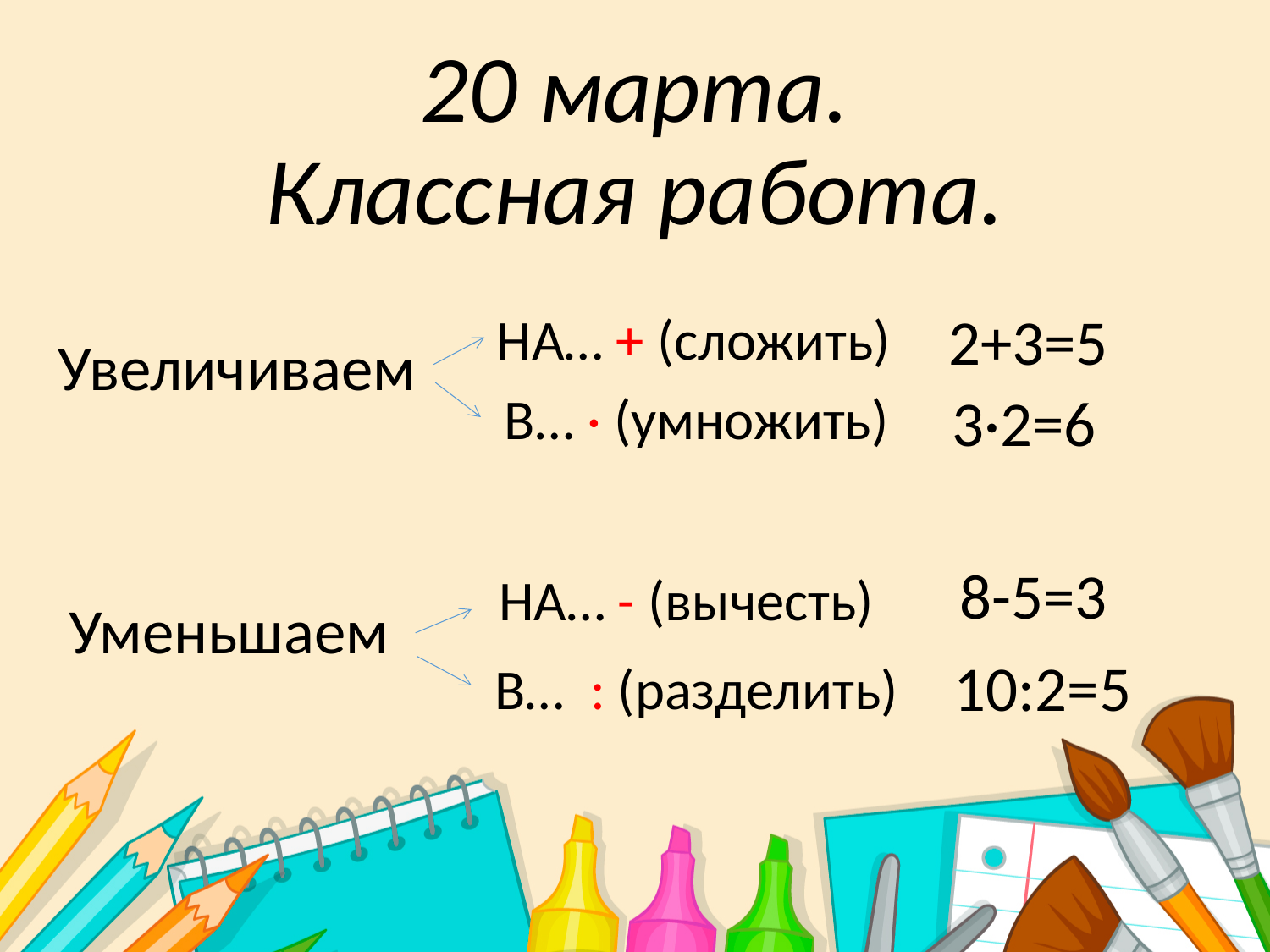

# 20 марта. Классная работа.
2+3=5
НА… + (сложить)
Увеличиваем
 В… · (умножить)
3·2=6
8-5=3
НА… - (вычесть)
Уменьшаем
10:2=5
В…  : (разделить)